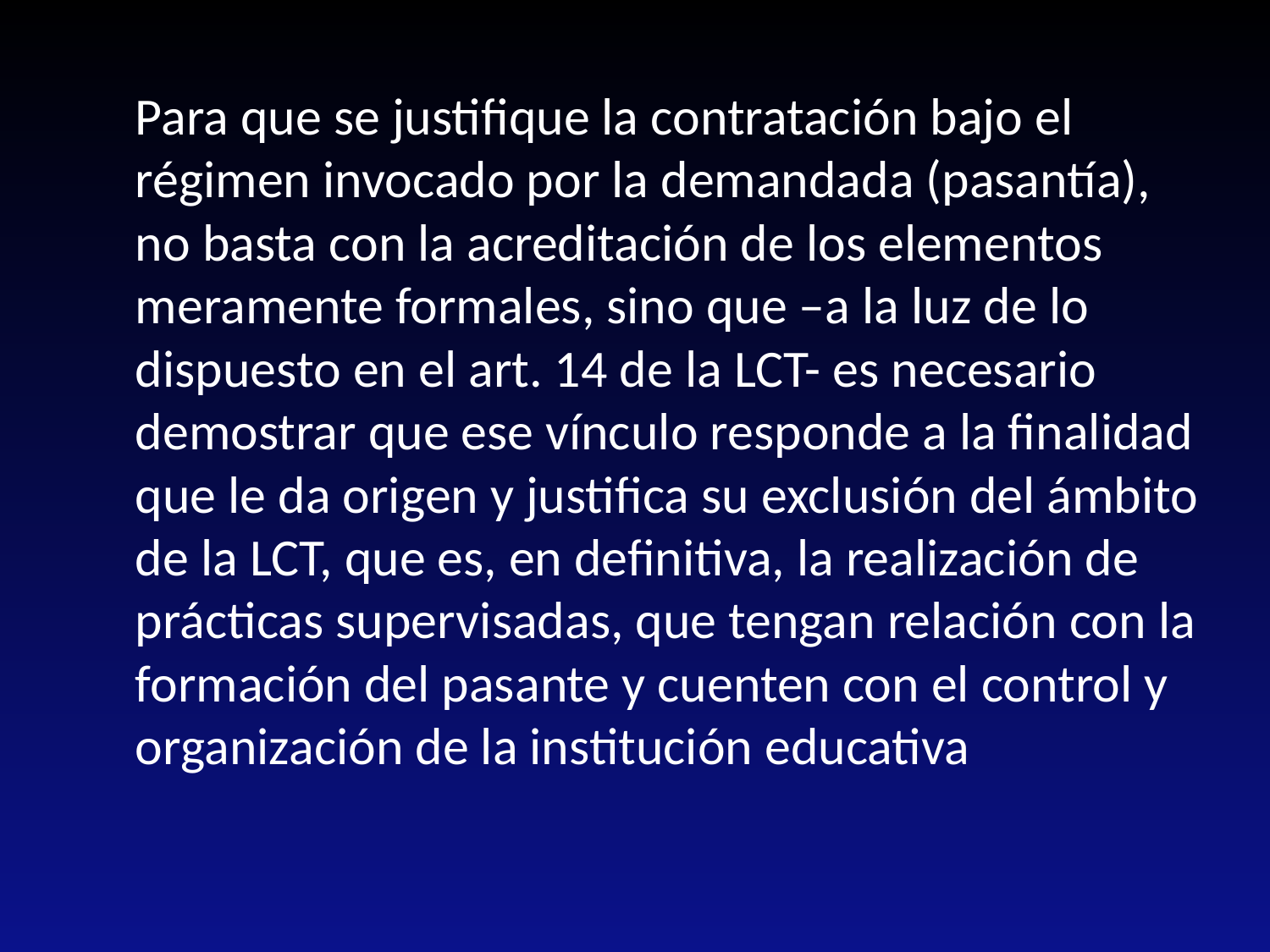

Para que se justifique la contratación bajo el régimen invocado por la demandada (pasantía), no basta con la acreditación de los elementos meramente formales, sino que –a la luz de lo dispuesto en el art. 14 de la LCT- es necesario demostrar que ese vínculo responde a la finalidad que le da origen y justifica su exclusión del ámbito de la LCT, que es, en definitiva, la realización de prácticas supervisadas, que tengan relación con la formación del pasante y cuenten con el control y organización de la institución educativa